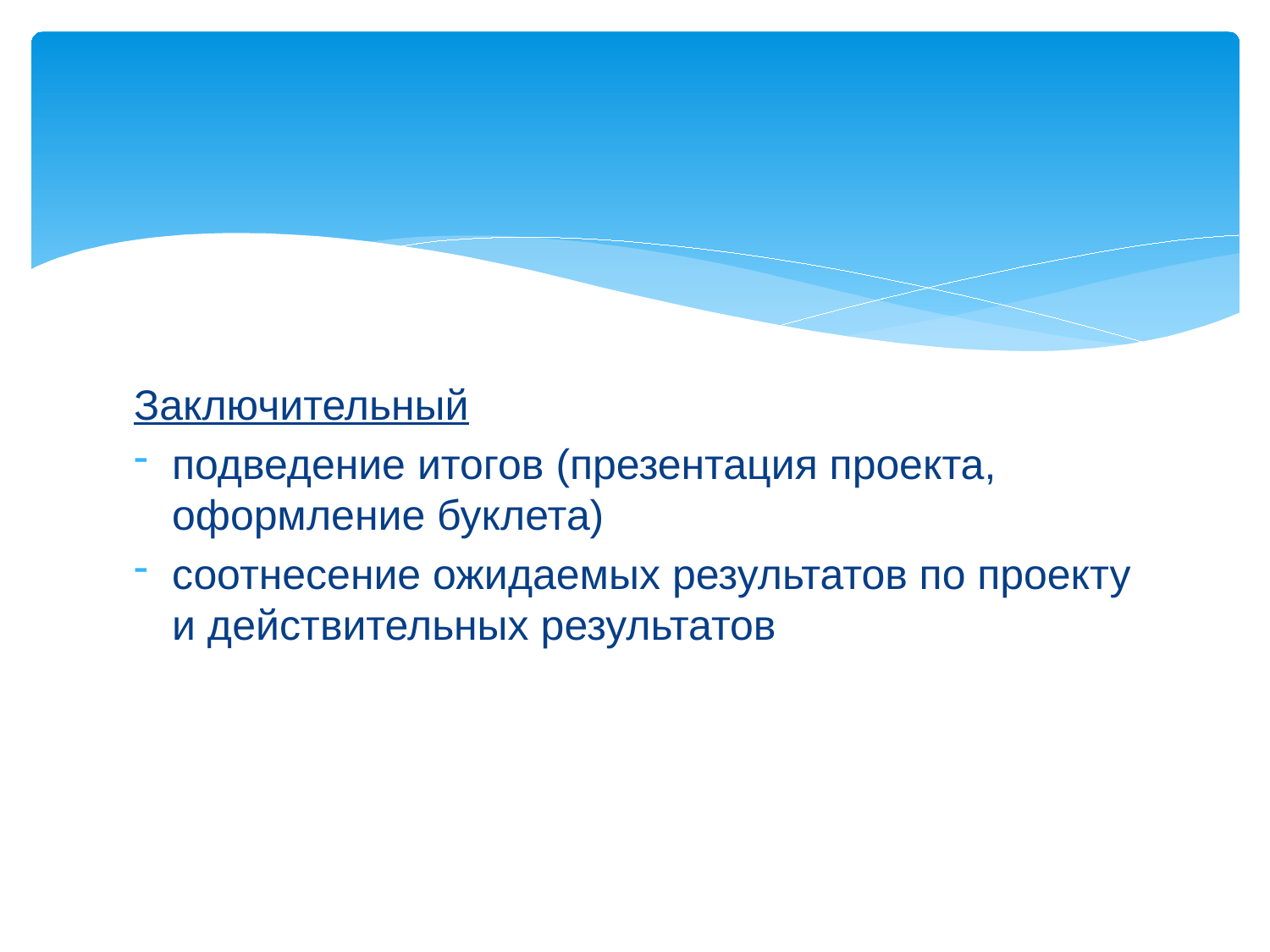

#
Заключительный
подведение итогов (презентация проекта, оформление буклета)
соотнесение ожидаемых результатов по проекту и действительных результатов